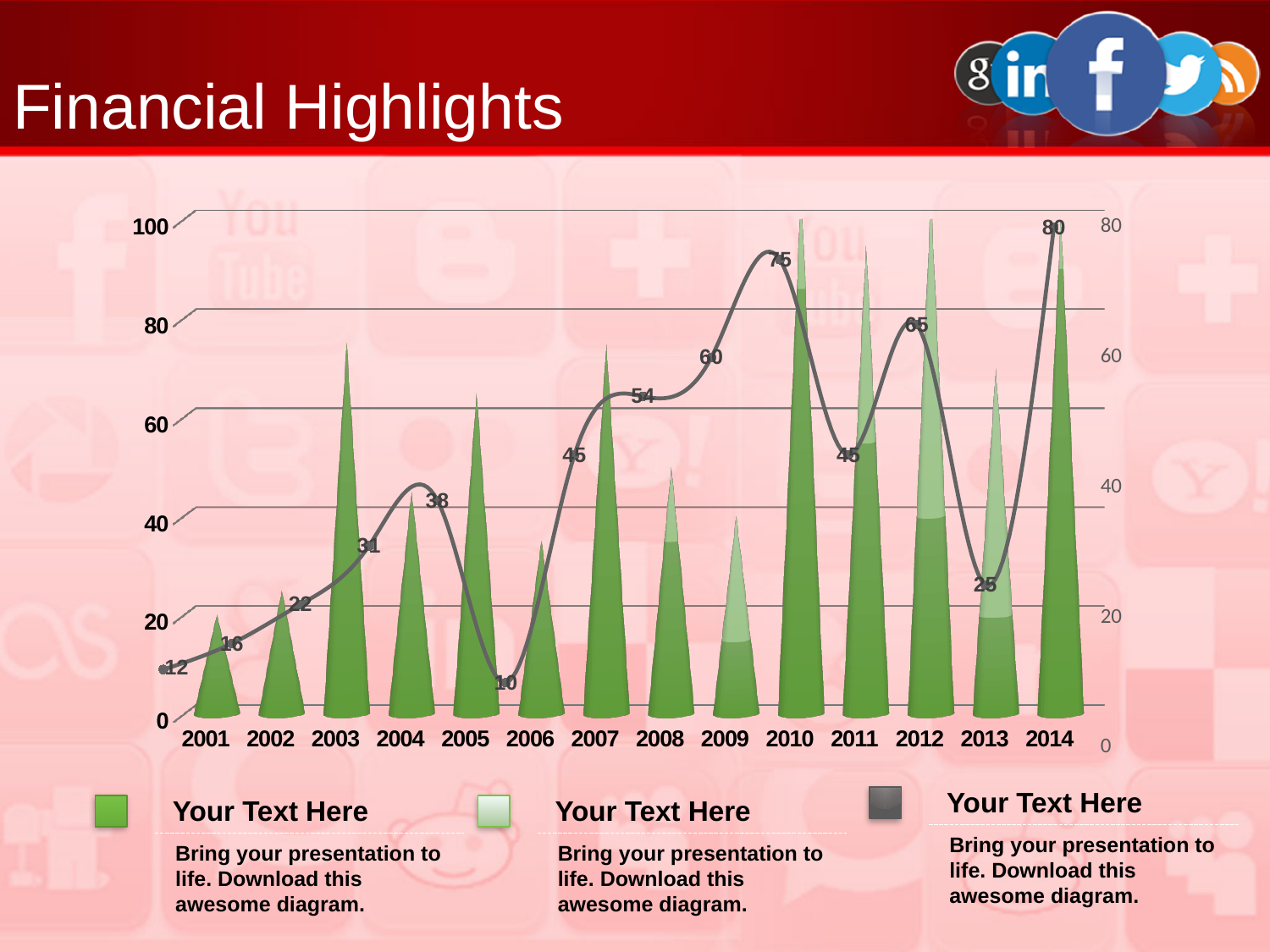

Financial Highlights

[unsupported chart]

Your Text Here
Bring your presentation to life. Download this awesome diagram.

Your Text Here
Bring your presentation to life. Download this awesome diagram.

Your Text Here
Bring your presentation to life. Download this awesome diagram.

### Chart

| Category | Series 1 |
|---|---|
| Sale | 12.0 |
| Sale | 16.0 |
| Sale | 22.0 |
| Sale | 31.0 |
| Sale | 38.0 |
| Sale | 10.0 |
| Sale | 45.0 |
| Sale | 54.0 |
| Sale | 60.0 |
| Sale | 75.0 |
| Sale | 45.0 |
| Sale | 65.0 |
| Sale | 25.0 |
| Sale | 80.0 |